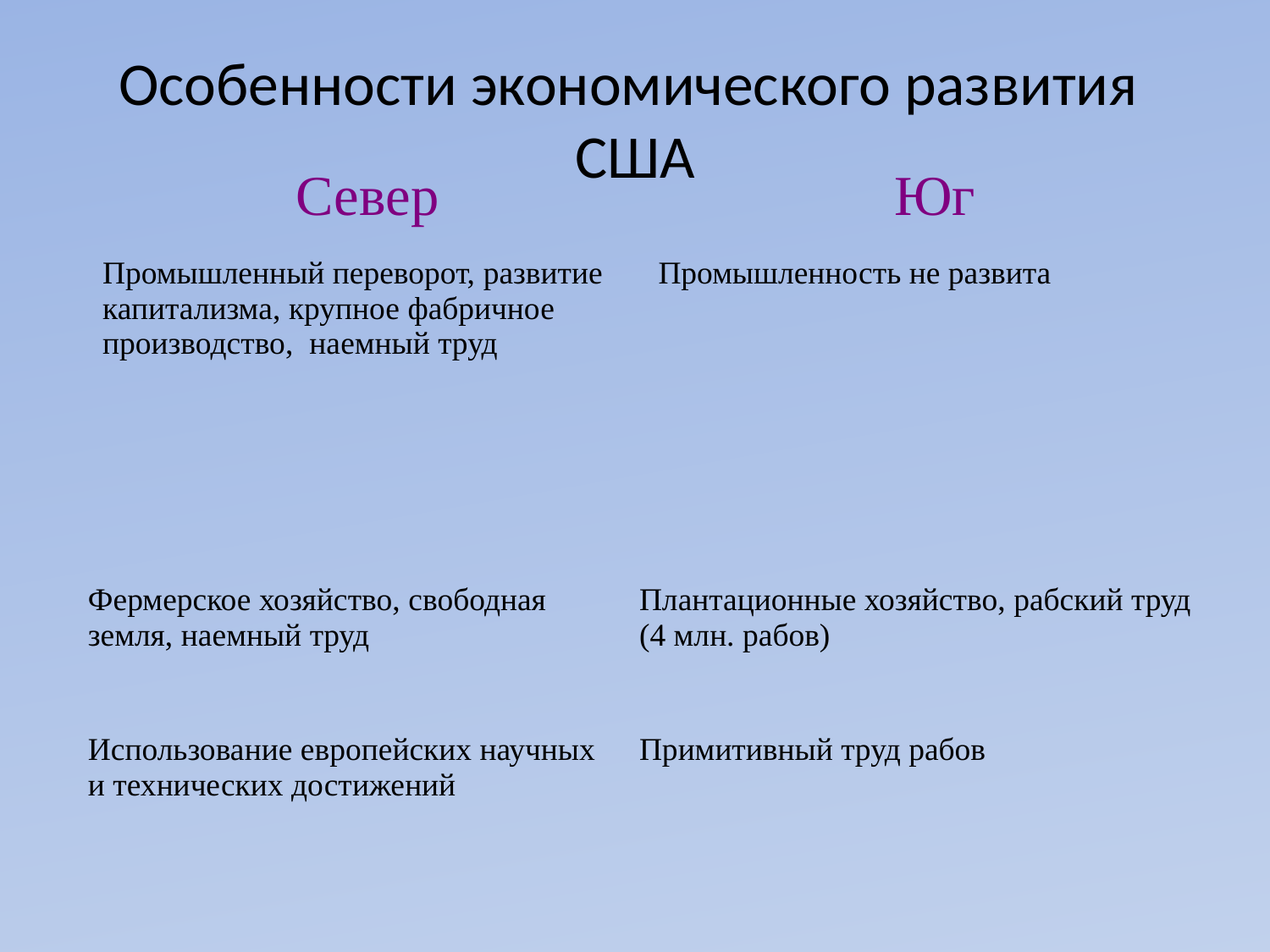

# Особенности экономического развития  США
|  | Север | Юг |
| --- | --- | --- |
|  | Промышленный переворот, развитие капитализма, крупное фабричное производство, наемный труд | Промышленность не развита |
|  | Фермерское хозяйство, свободная земля, наемный труд | Плантационные хозяйство, рабский труд (4 млн. рабов) |
| --- | --- | --- |
|  | Использование европейских научных и технических достижений | Примитивный труд рабов |
| --- | --- | --- |